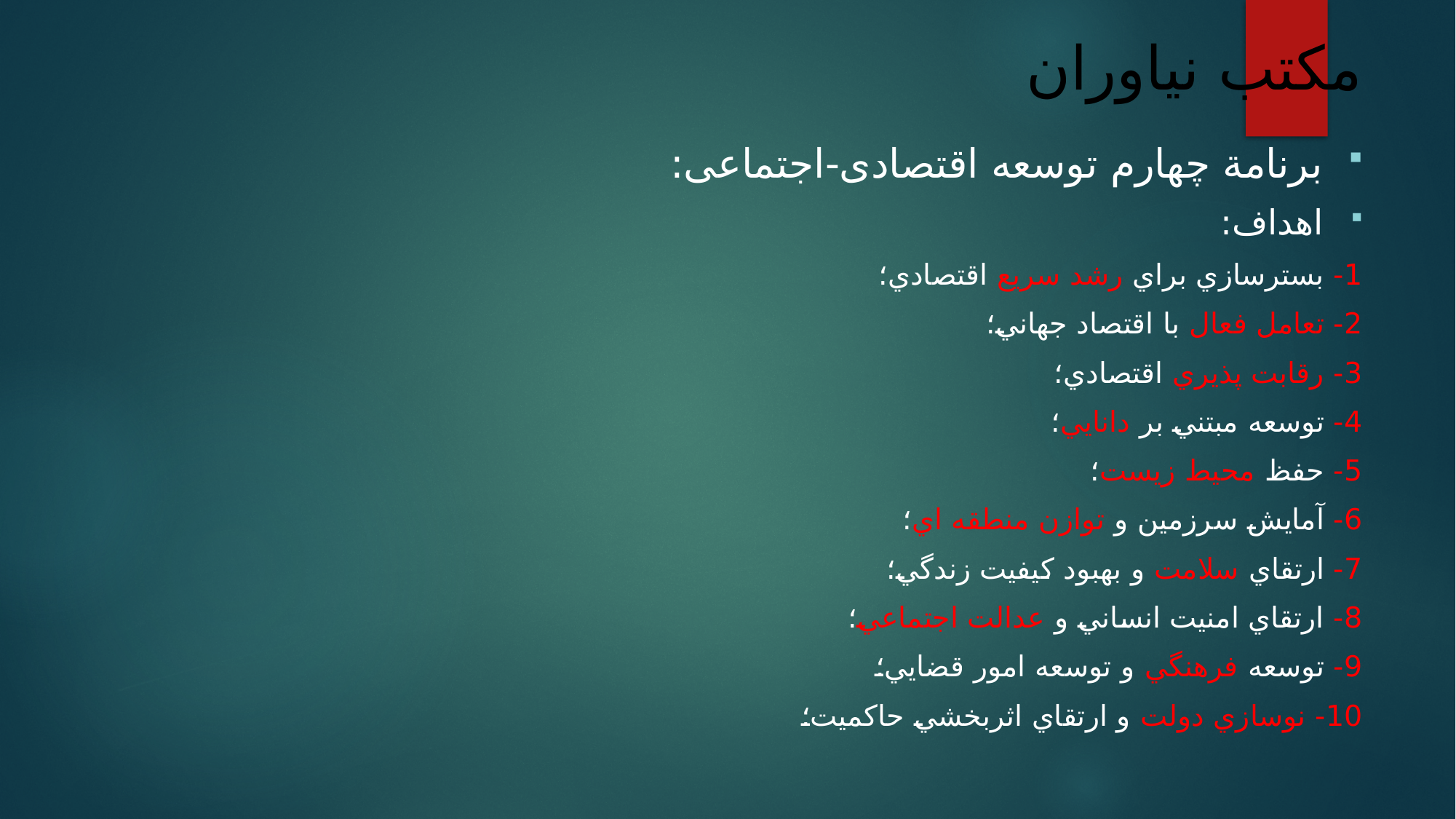

مکتب نیاوران

برنامة چهارم توسعه اقتصادی-اجتماعی:
اهداف:
1- بسترسازي براي رشد سريع اقتصادي؛
2- تعامل فعال با اقتصاد جهاني؛
3- رقابت پذيري اقتصادي؛
4- توسعه مبتني بر دانايي؛
5- حفظ محيط زيست؛
6- آمايش سرزمين و توازن منطقه اي؛
7- ارتقاي سلامت و بهبود كيفيت زندگي؛
8- ارتقاي امنيت انساني و عدالت اجتماعي؛
9- توسعه فرهنگي و توسعه امور قضايي؛
10- نوسازي دولت و ارتقاي اثربخشي حاكميت؛